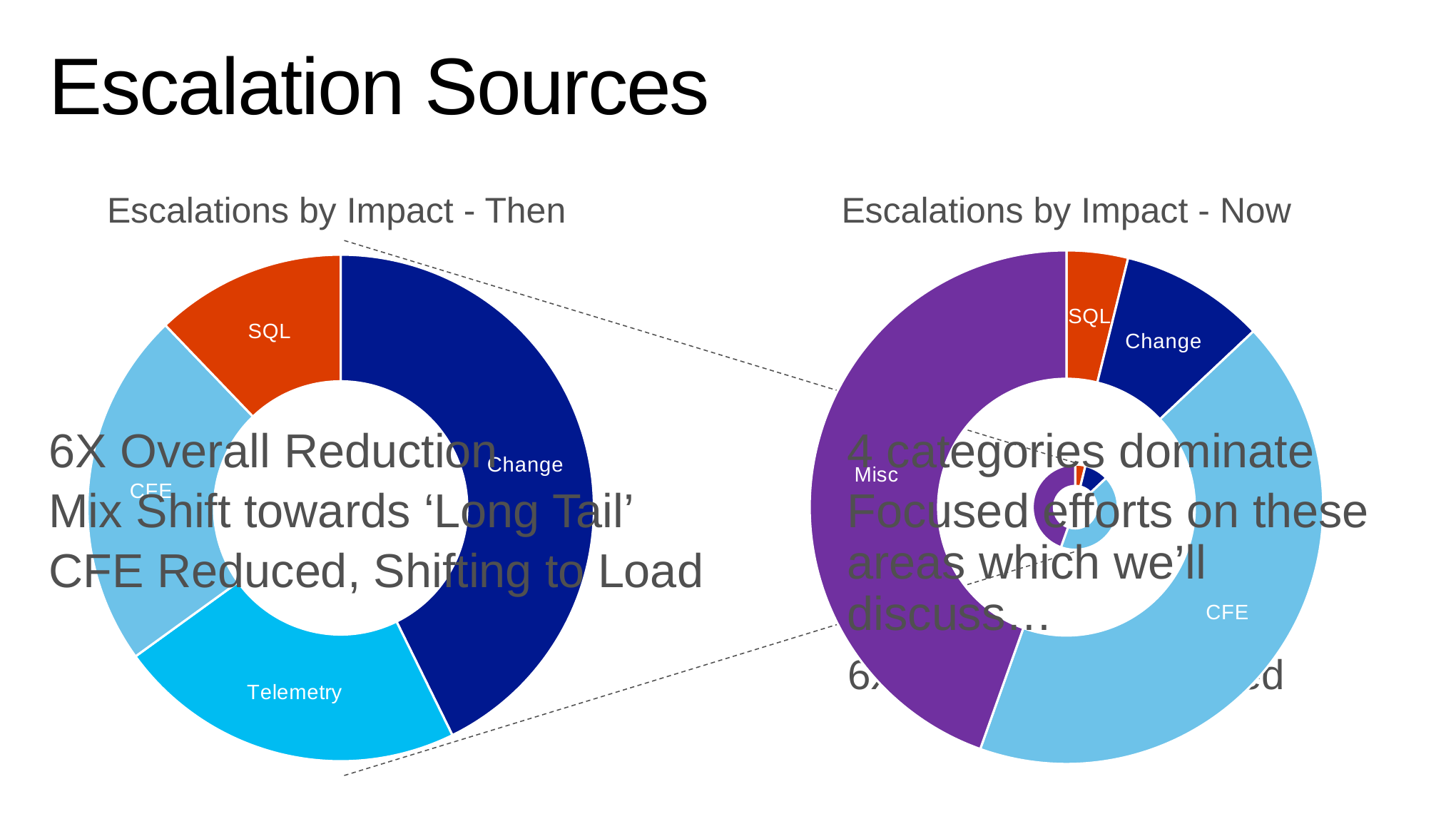

# Escalation Sources
Escalations by Impact - Then
Escalations by Impact - Now

### Chart

| Category | Sum of SP Missed Minutes |
|---|---|
| SQL | 166.68153199 |
| Change | 393.158596 |
| CFE | 1830.5841427000003 |
| Misc | 1920.39213 |

### Chart

| Category | Sum of SP Missed Minutes |
|---|---|
| Change | 28294.758742349903 |
| Telemetry | 14772.2484472025 |
| CFE | 15099.279353364 |
| SQL | 8061.436553037198 |
6X Overall Reduction
Mix Shift towards ‘Long Tail’
CFE Reduced, Shifting to Load
4 categories dominate
Focused efforts on these areas which we’ll discuss…

### Chart

| Category | Sum of SP Missed Minutes |
|---|---|
| SQL | 166.68153199 |
| Change | 393.158596 |
| CFE | 1830.5841427000003 |
| Misc | 1920.39213 |
6X Reduction in Missed Minutes!